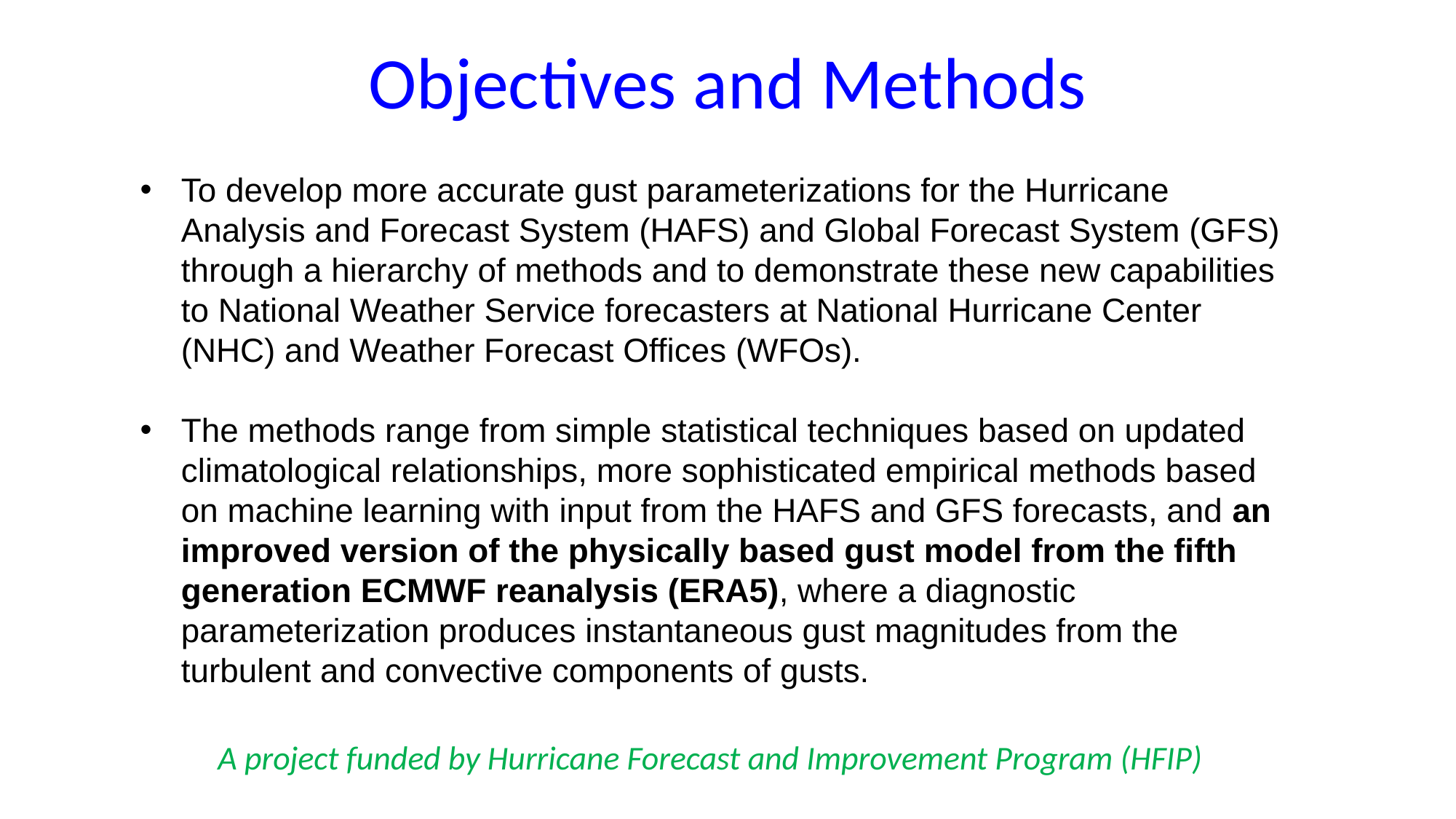

# Objectives and Methods
To develop more accurate gust parameterizations for the Hurricane Analysis and Forecast System (HAFS) and Global Forecast System (GFS) through a hierarchy of methods and to demonstrate these new capabilities to National Weather Service forecasters at National Hurricane Center (NHC) and Weather Forecast Offices (WFOs).

The methods range from simple statistical techniques based on updated climatological relationships, more sophisticated empirical methods based on machine learning with input from the HAFS and GFS forecasts, and an improved version of the physically based gust model from the fifth generation ECMWF reanalysis (ERA5), where a diagnostic parameterization produces instantaneous gust magnitudes from the turbulent and convective components of gusts.
A project funded by Hurricane Forecast and Improvement Program (HFIP)